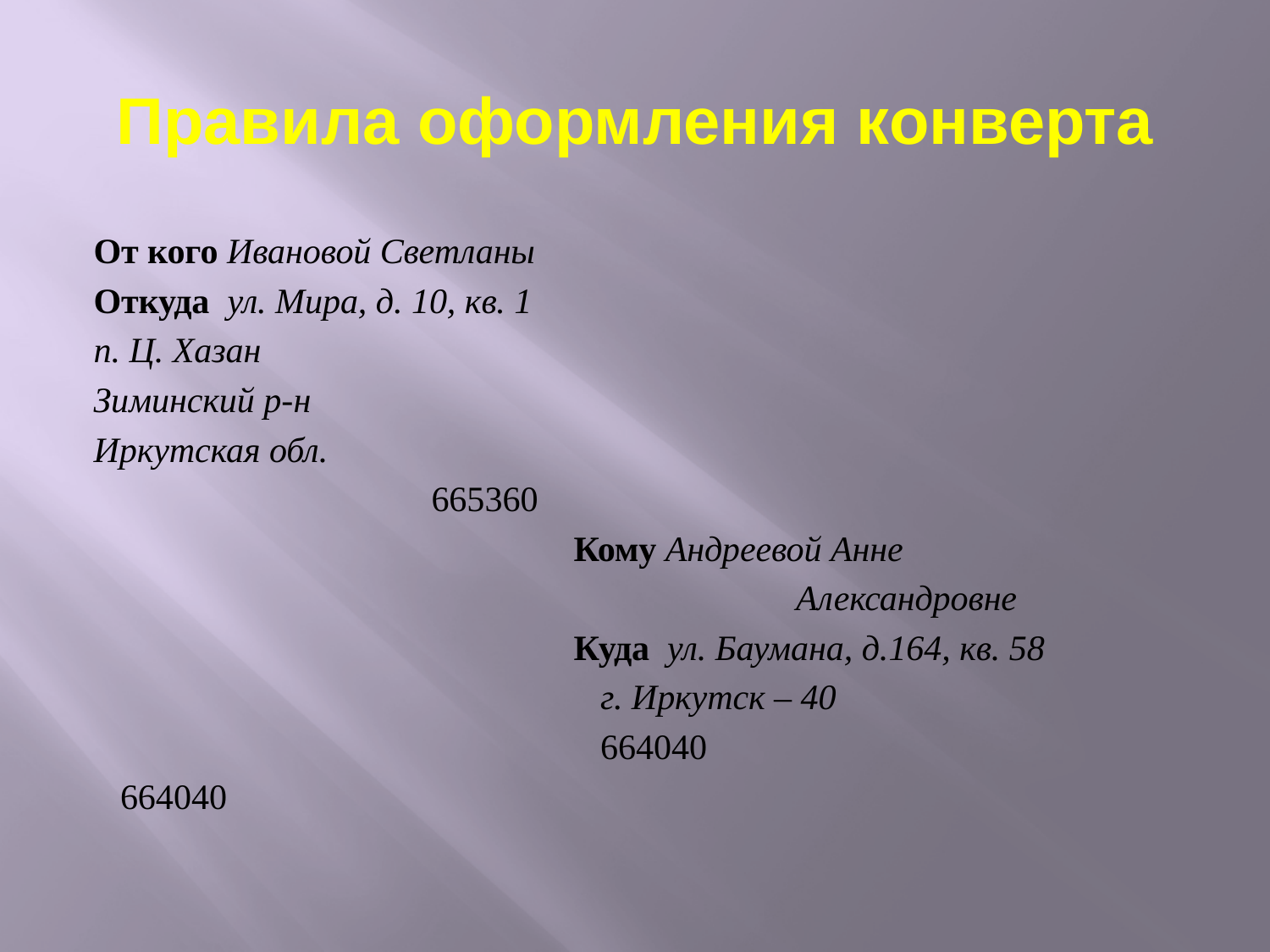

# Правила оформления конверта
От кого Ивановой Светланы
Откуда  ул. Мира, д. 10, кв. 1
п. Ц. Хазан
Зиминский р-н
Иркутская обл.
                                      665360
                                                      Кому Андреевой Анне
                                                                               Александровне
                                                      Куда  ул. Баумана, д.164, кв. 58
                                                         г. Иркутск – 40
                                                         664040
   664040